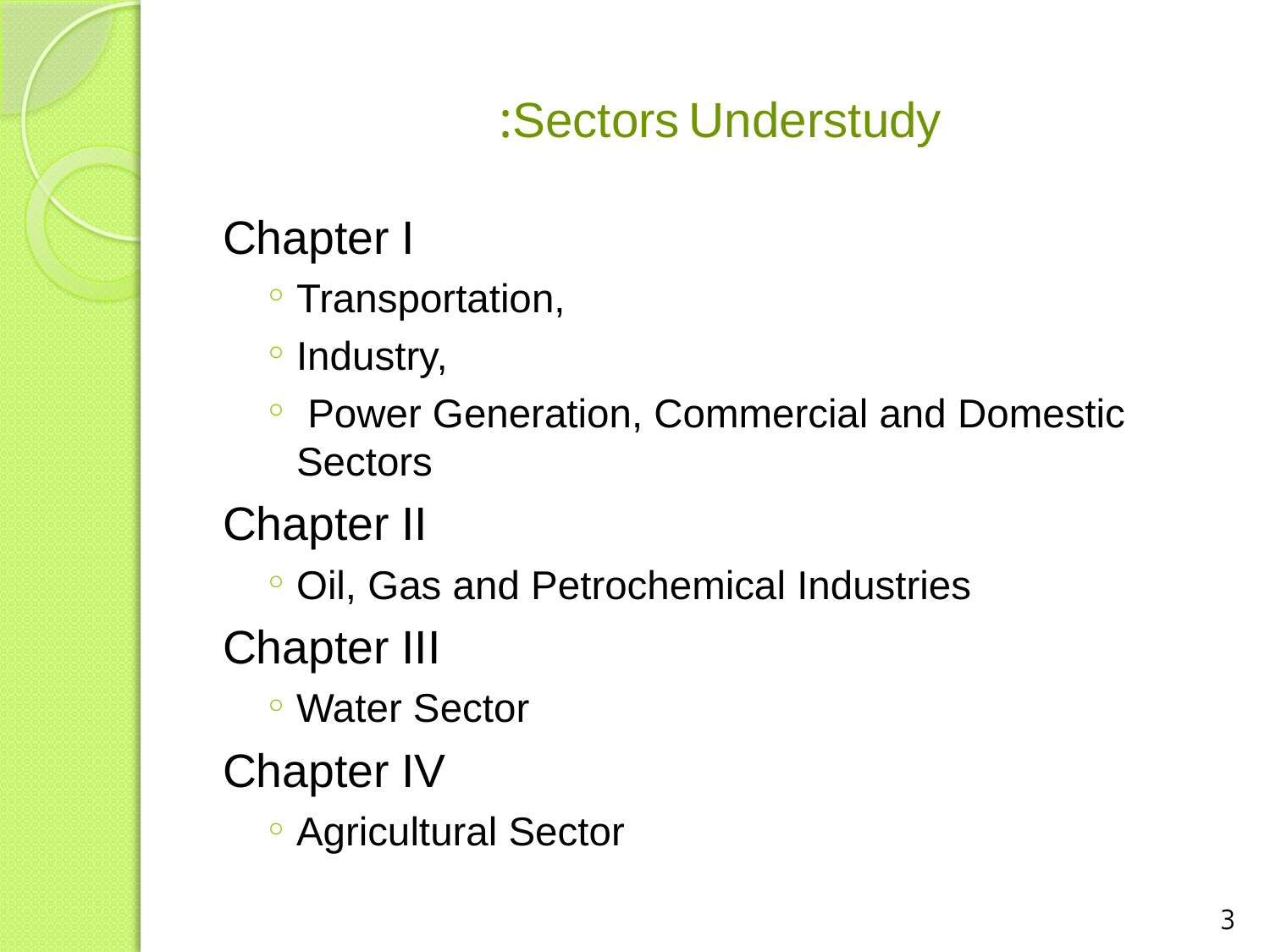

# Sectors Understudy:
Chapter I
Transportation,
Industry,
 Power Generation, Commercial and Domestic Sectors
Chapter II
Oil, Gas and Petrochemical Industries
Chapter III
Water Sector
Chapter IV
Agricultural Sector
3